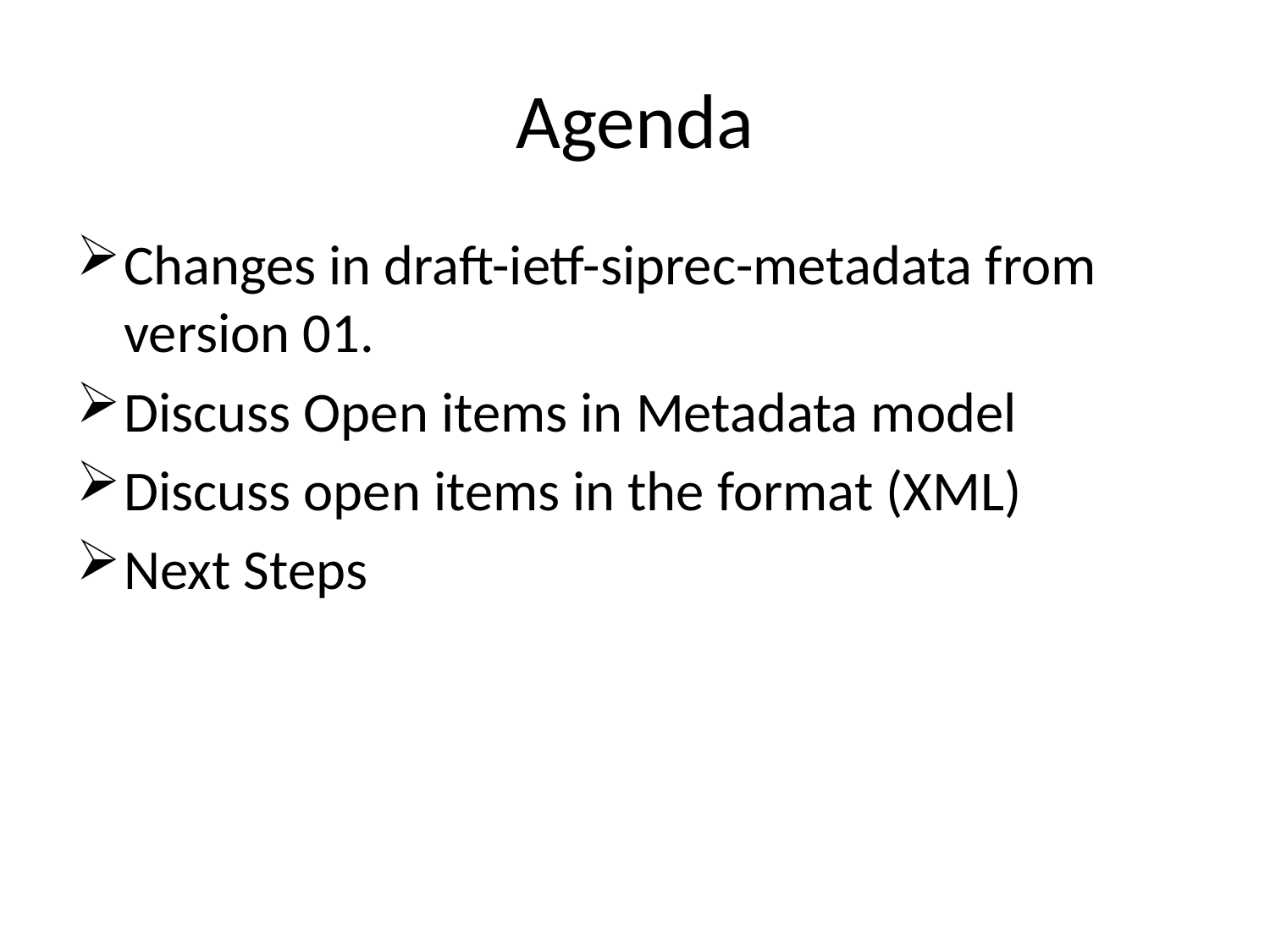

# Agenda
Changes in draft-ietf-siprec-metadata from version 01.
Discuss Open items in Metadata model
Discuss open items in the format (XML)
Next Steps